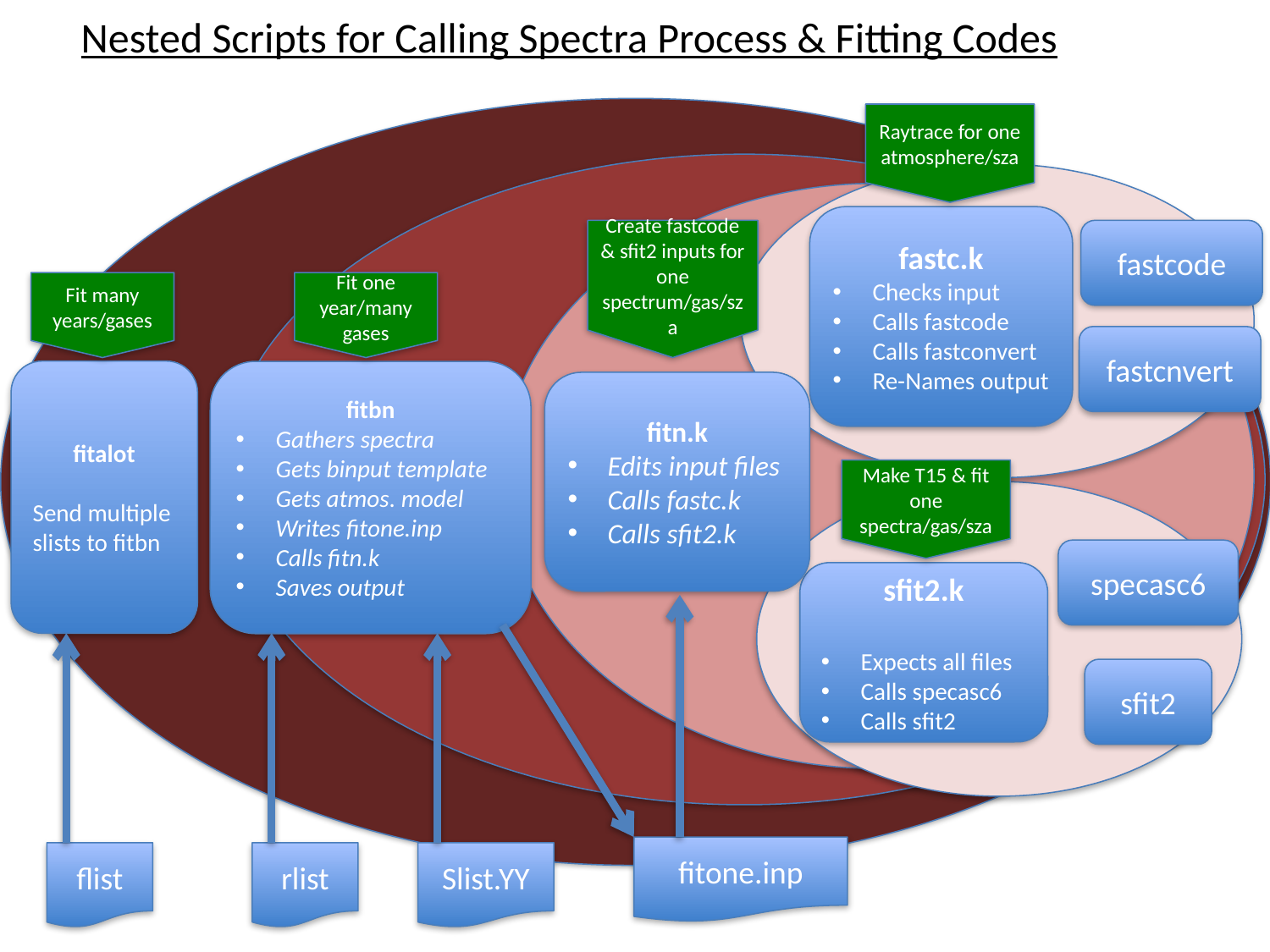

Nested Scripts for Calling Spectra Process & Fitting Codes

Raytrace for one atmosphere/sza

fastc.k
Checks input
Calls fastcode
Calls fastconvert
Re-Names output
Create fastcode & sfit2 inputs for one spectrum/gas/sza
fastcode
Fit many years/gases
Fit one year/many gases
fastcnvert
fitalot

Send multiple slists to fitbn
fitbn
Gathers spectra
Gets binput template
Gets atmos. model
Writes fitone.inp
Calls fitn.k
Saves output
fitn.k
Edits input files
Calls fastc.k
Calls sfit2.k
Make T15 & fit one spectra/gas/sza

specasc6
sfit2.k

Expects all files
Calls specasc6
Calls sfit2
sfit2
fitone.inp
flist
rlist
Slist.YY